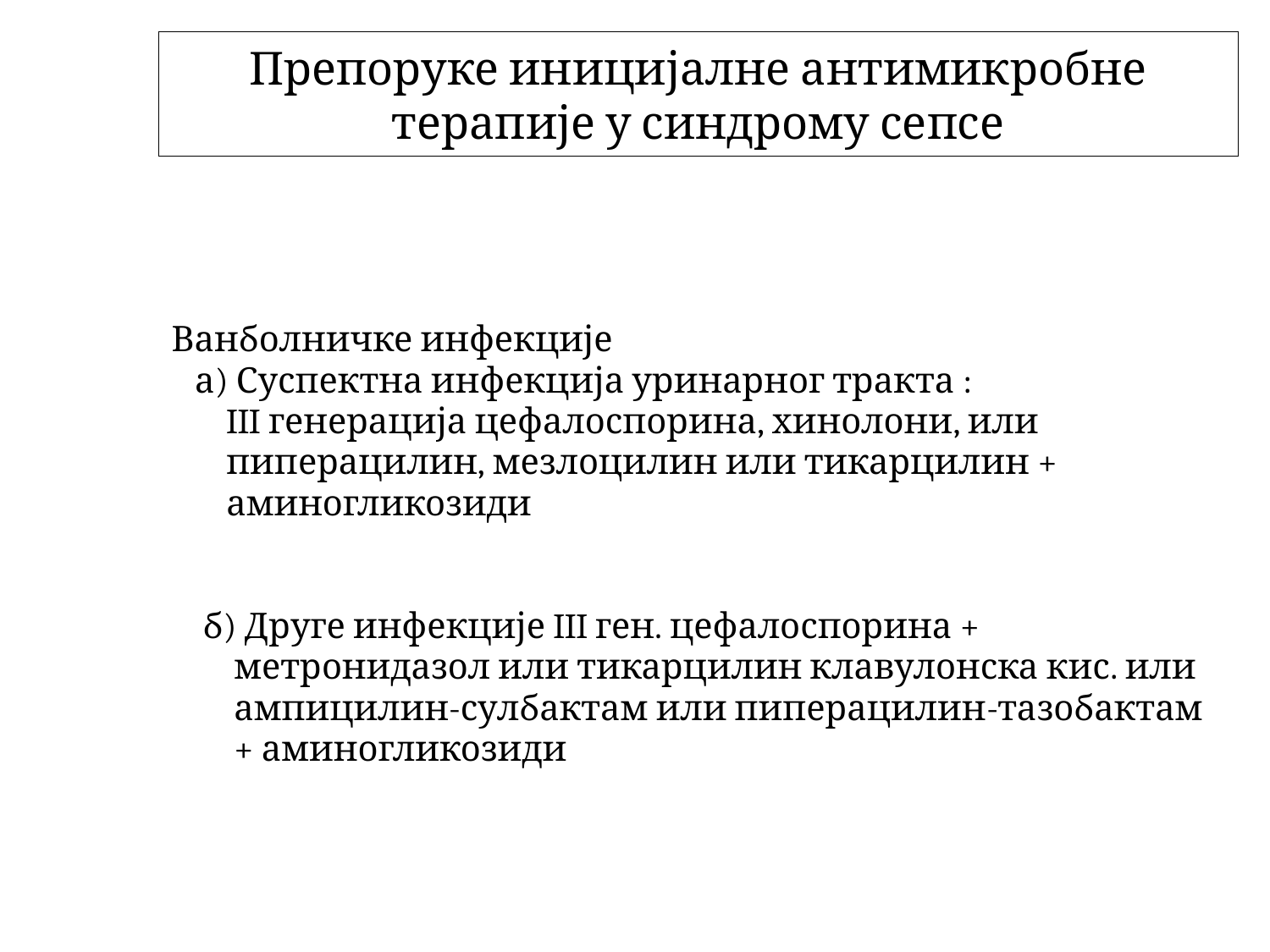

# Препоруке иницијалне антимикробне терапије у синдрому сепсе

Ванболничке инфекције
   а) Суспектна инфекција уринарног тракта :
       III генерација цефалоспорина, хинолони, или
       пиперацилин, мезлоцилин или тикарцилин +
       аминогликозиди

    б) Друге инфекције III ген. цефалоспорина +
        метронидазол или тикарцилин клавулонска кис. или
        ампицилин-сулбактам или пиперацилин-тазобактам
        + аминогликозиди